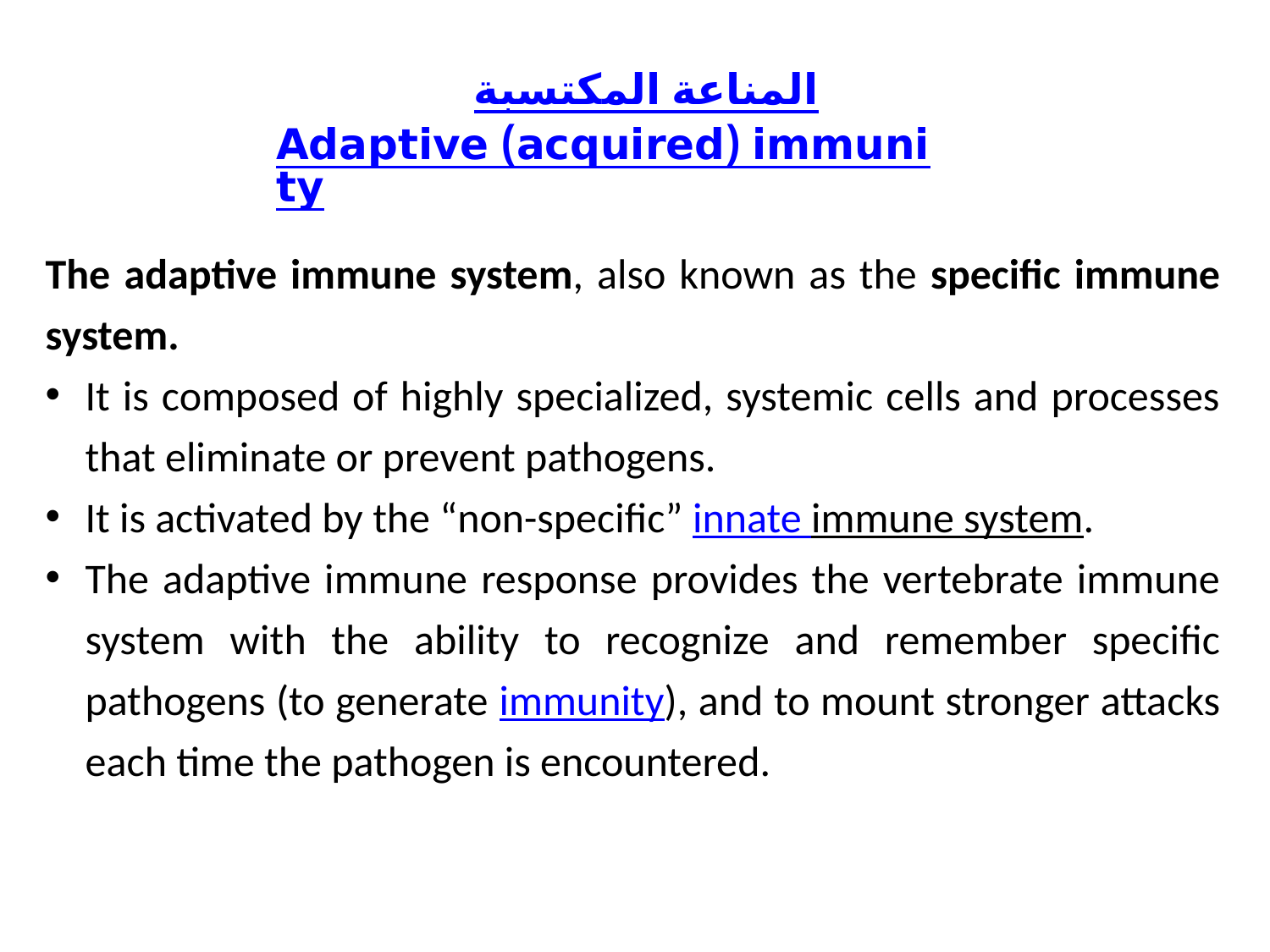

المناعة المكتسبة
Adaptive (acquired) immunity
The adaptive immune system, also known as the specific immune system.
It is composed of highly specialized, systemic cells and processes that eliminate or prevent pathogens.
It is activated by the “non-specific” innate immune system.
The adaptive immune response provides the vertebrate immune system with the ability to recognize and remember specific pathogens (to generate immunity), and to mount stronger attacks each time the pathogen is encountered.